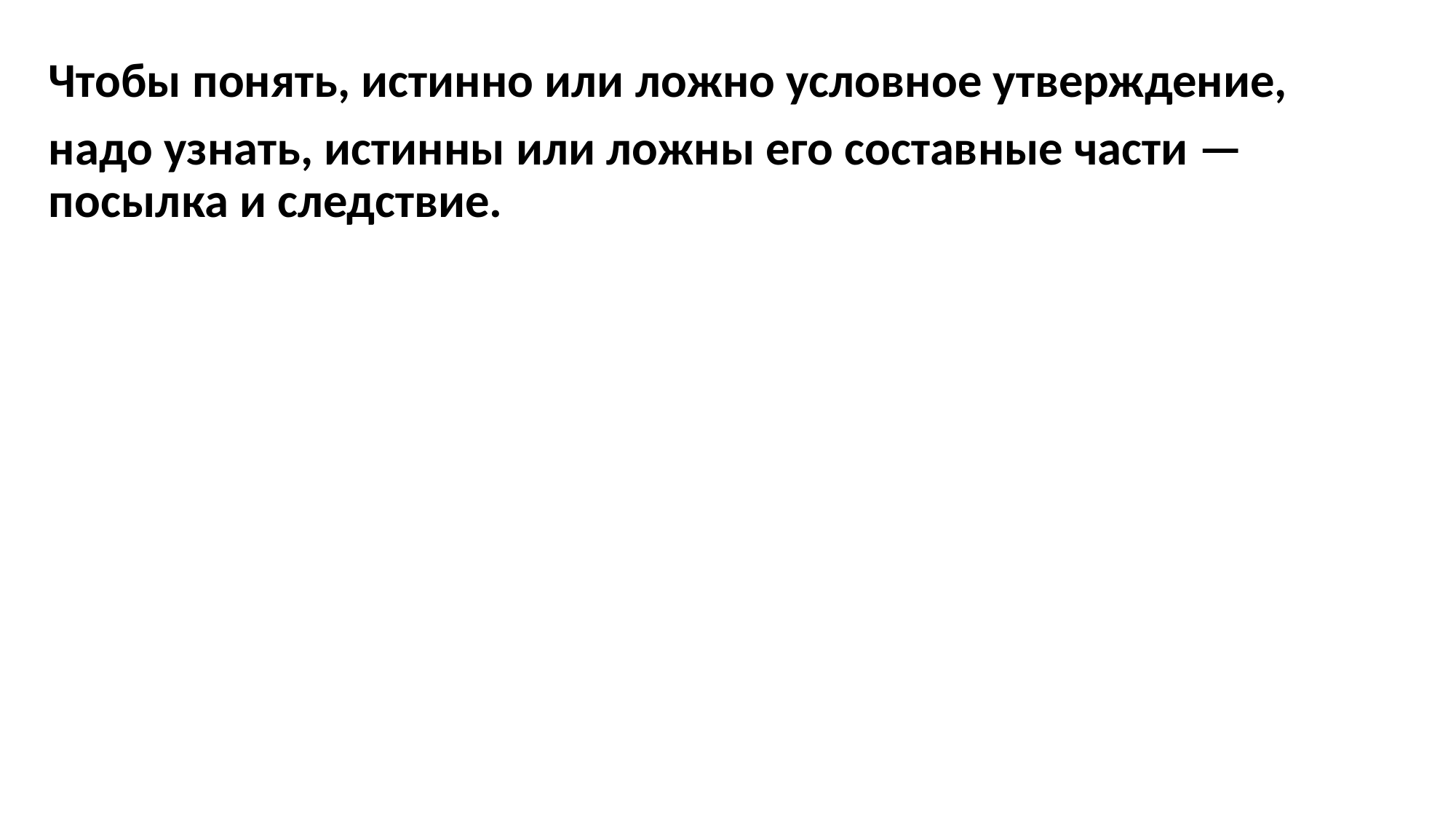

Чтобы понять, истинно или ложно условное утверждение,
надо узнать, истинны или ложны его составные части — посылка и следствие.